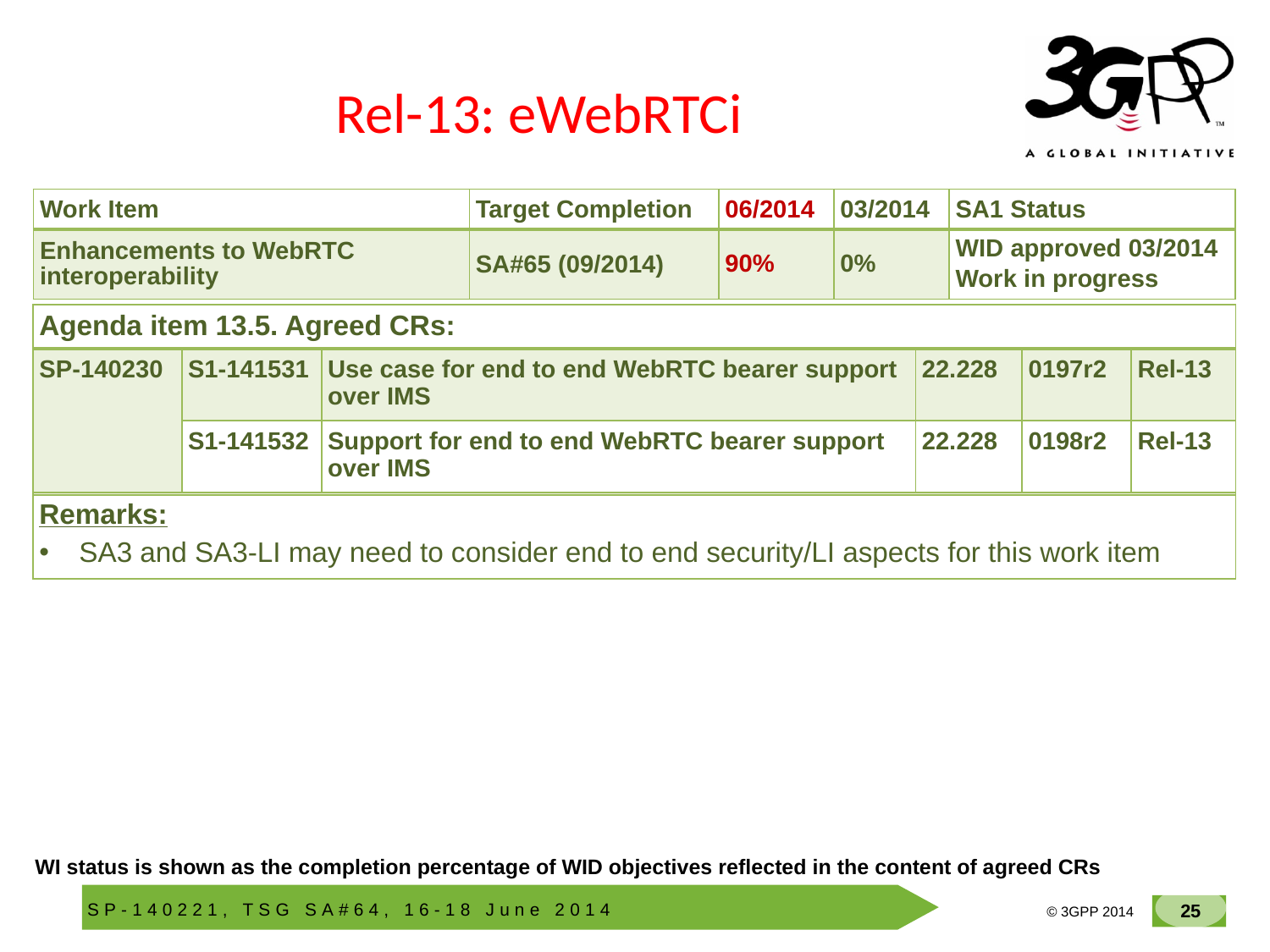

# Rel-13: eWebRTCi
| Work Item | Target Completion | 06/2014 | 03/2014 | SA1 Status |
| --- | --- | --- | --- | --- |
| Enhancements to WebRTC interoperability | SA#65 (09/2014) | 90% | 0% | WID approved 03/2014 Work in progress |
| Agenda item 13.5. Agreed CRs: |  |  |  |  |  |
| --- | --- | --- | --- | --- | --- |
| SP-140230 | S1-141531 | Use case for end to end WebRTC bearer support over IMS | 22.228 | 0197r2 | Rel-13 |
|  | S1-141532 | Support for end to end WebRTC bearer support over IMS | 22.228 | 0198r2 | Rel-13 |
|  |  |  |  |  |  |
| Remarks: SA3 and SA3-LI may need to consider end to end security/LI aspects for this work item |  |  |  |  |  |
WI status is shown as the completion percentage of WID objectives reflected in the content of agreed CRs